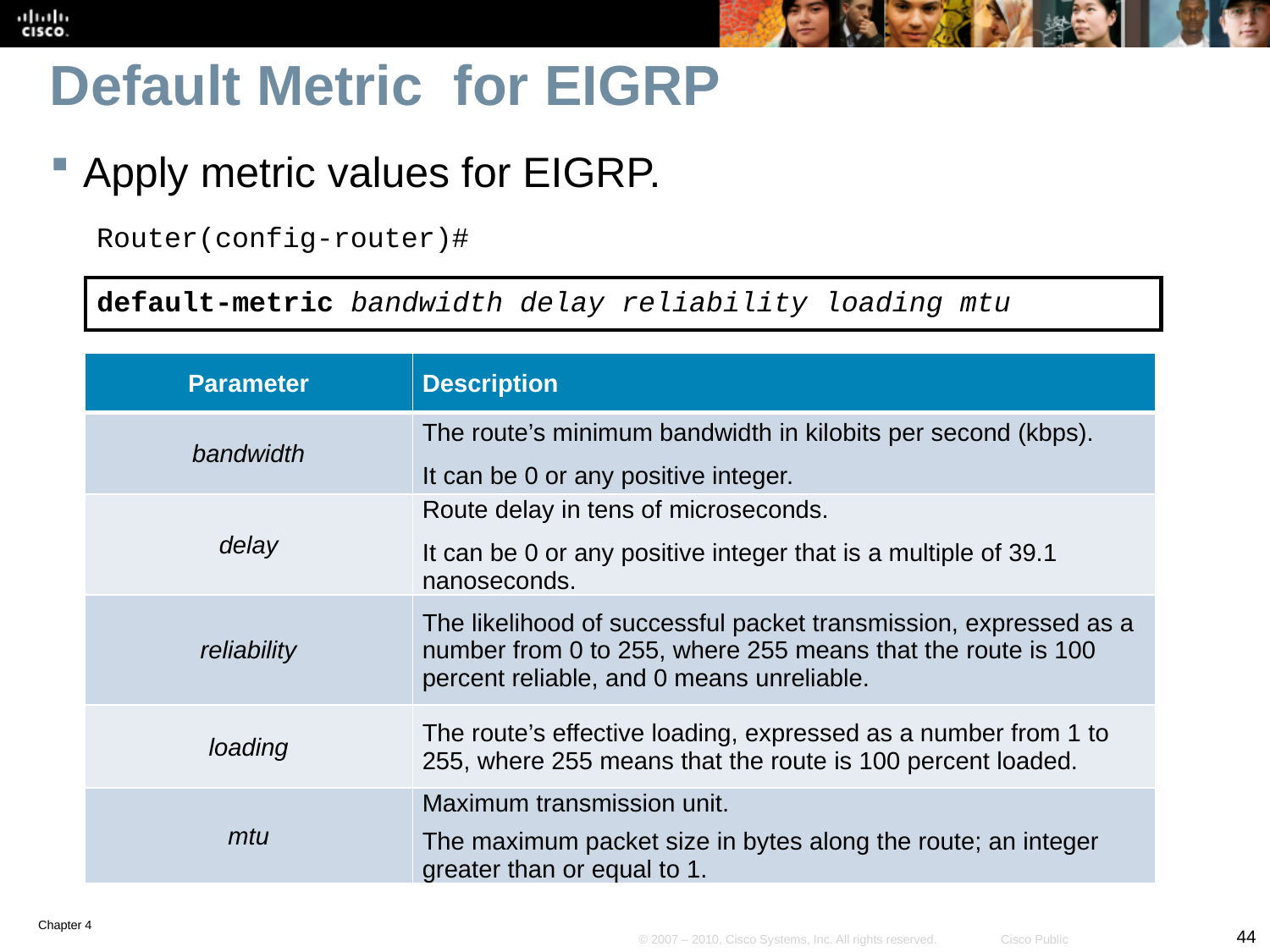

# Default Metric  for EIGRP
Apply metric values for EIGRP.
Router(config-router)#
default-metric bandwidth delay reliability loading mtu
| Parameter | Description |
| --- | --- |
| bandwidth | The route’s minimum bandwidth in kilobits per second (kbps). It can be 0 or any positive integer. |
| delay | Route delay in tens of microseconds. It can be 0 or any positive integer that is a multiple of 39.1 nanoseconds. |
| reliability | The likelihood of successful packet transmission, expressed as a number from 0 to 255, where 255 means that the route is 100 percent reliable, and 0 means unreliable. |
| loading | The route’s effective loading, expressed as a number from 1 to 255, where 255 means that the route is 100 percent loaded. |
| mtu | Maximum transmission unit. The maximum packet size in bytes along the route; an integer greater than or equal to 1. |